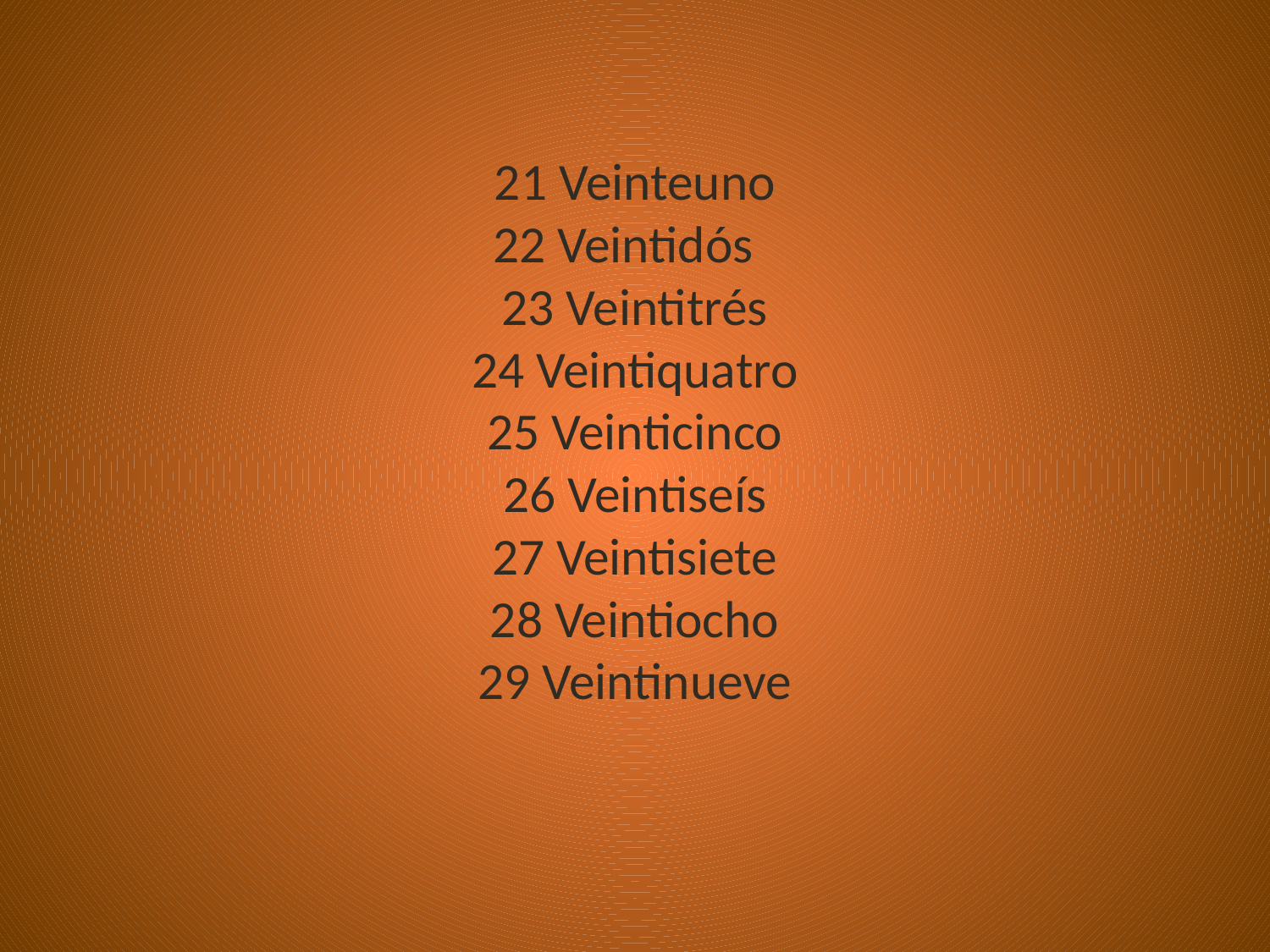

# 21 Veinteuno 22 Veintidós 23 Veintitrés 24 Veintiquatro 25 Veinticinco 26 Veintiseís 27 Veintisiete 28 Veintiocho 29 Veintinueve